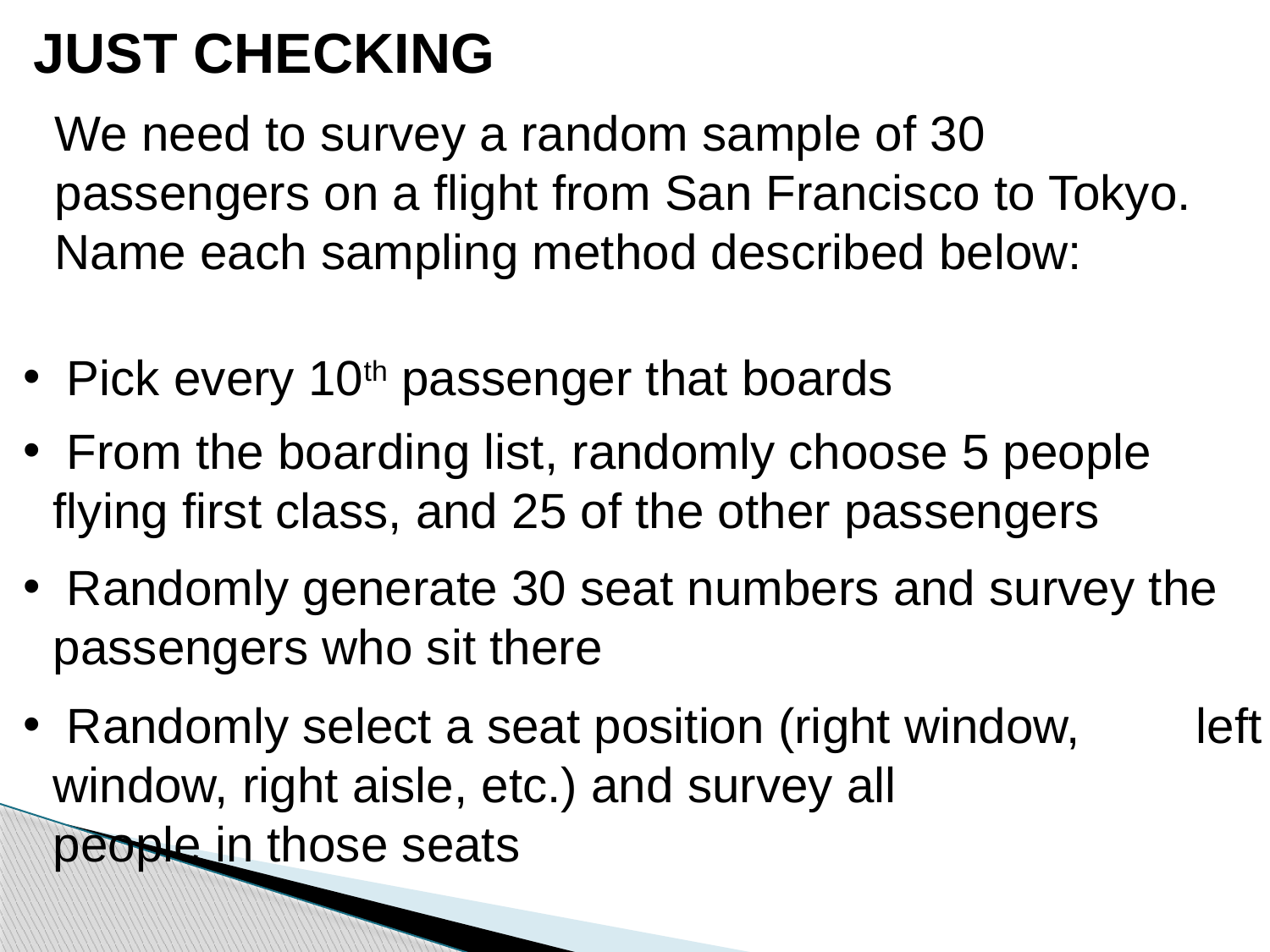

JUST CHECKING
We need to survey a random sample of 30 passengers on a flight from San Francisco to Tokyo.  Name each sampling method described below:
 Pick every 10th passenger that boards
 From the boarding list, randomly choose 5 people flying first class, and 25 of the other passengers
 Randomly generate 30 seat numbers and survey the passengers who sit there
 Randomly select a seat position (right window, 	left window, right aisle, etc.) and survey all 			people in those seats